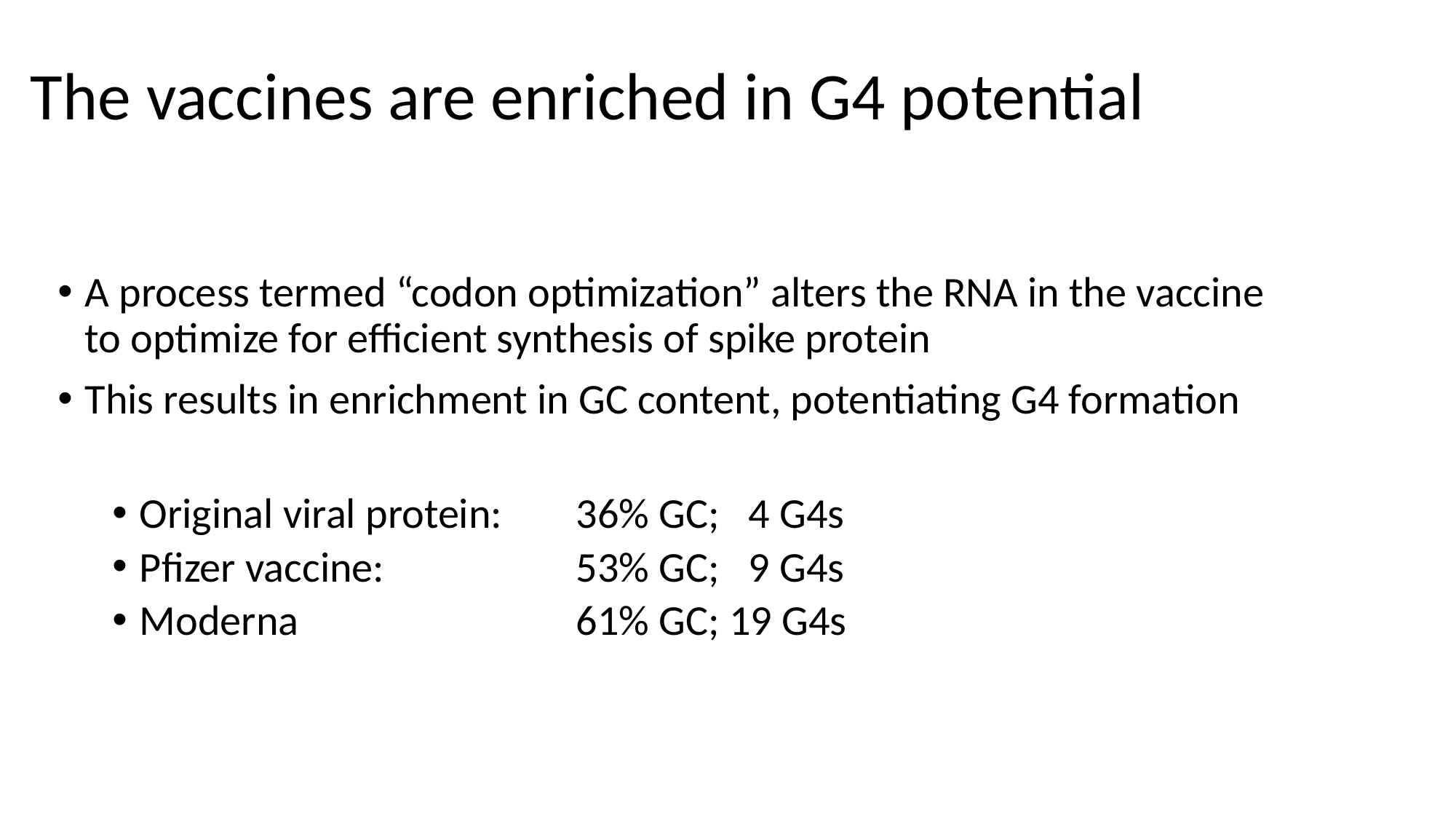

# The vaccines are enriched in G4 potential

A process termed “codon optimization” alters the RNA in the vaccine to optimize for efficient synthesis of spike protein
This results in enrichment in GC content, potentiating G4 formation

Original viral protein:    	36% GC;   4 G4s
Pfizer vaccine: 		53% GC;   9 G4s
Moderna 			61% GC; 19 G4s